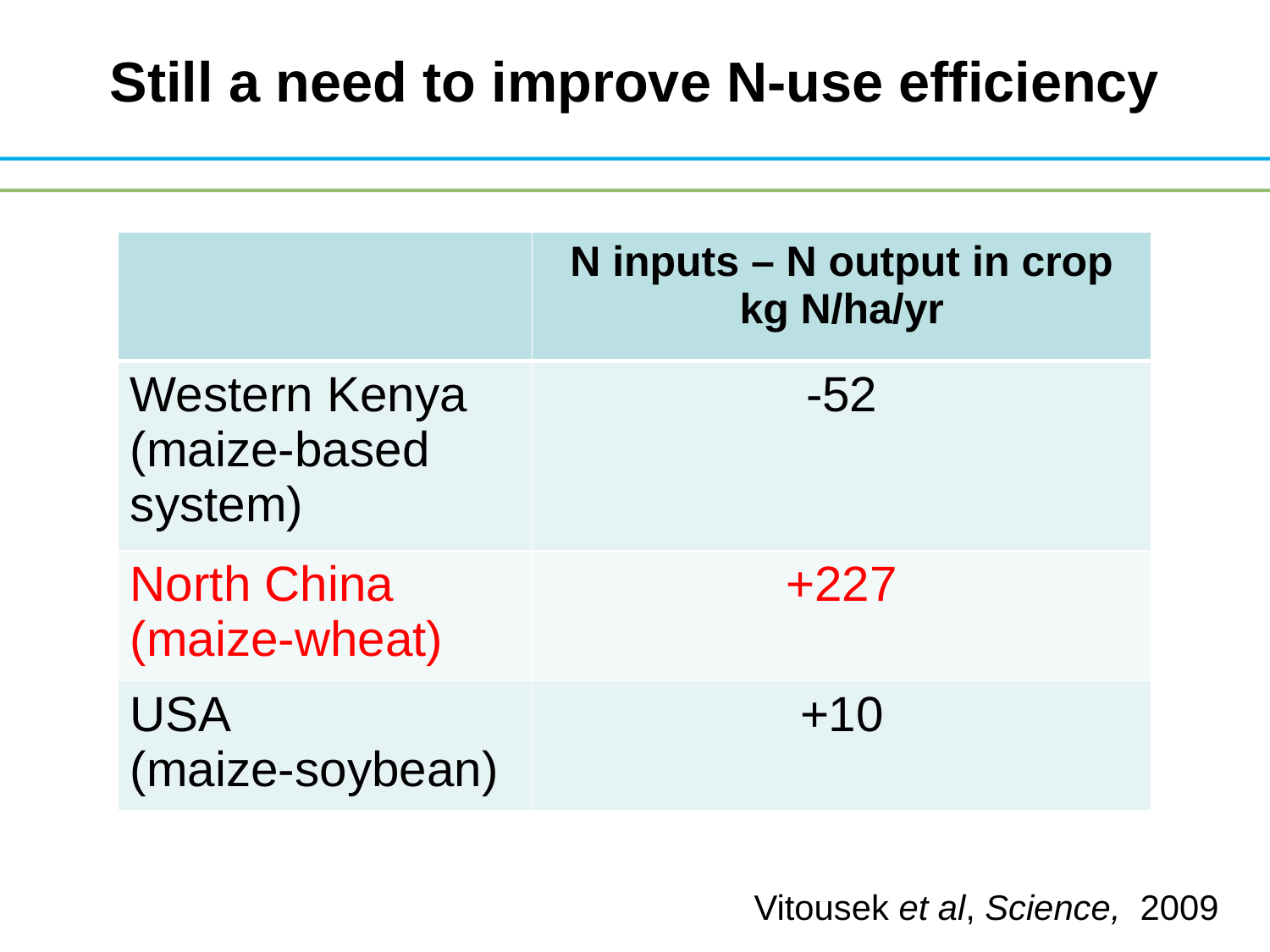

# Still a need to improve N-use efficiency

|  | N inputs – N output in crop kg N/ha/yr |
| --- | --- |
| Western Kenya (maize-based system) | -52 |
| North China (maize-wheat) | +227 |
| USA (maize-soybean) | +10 |
Vitousek et al, Science,  2009